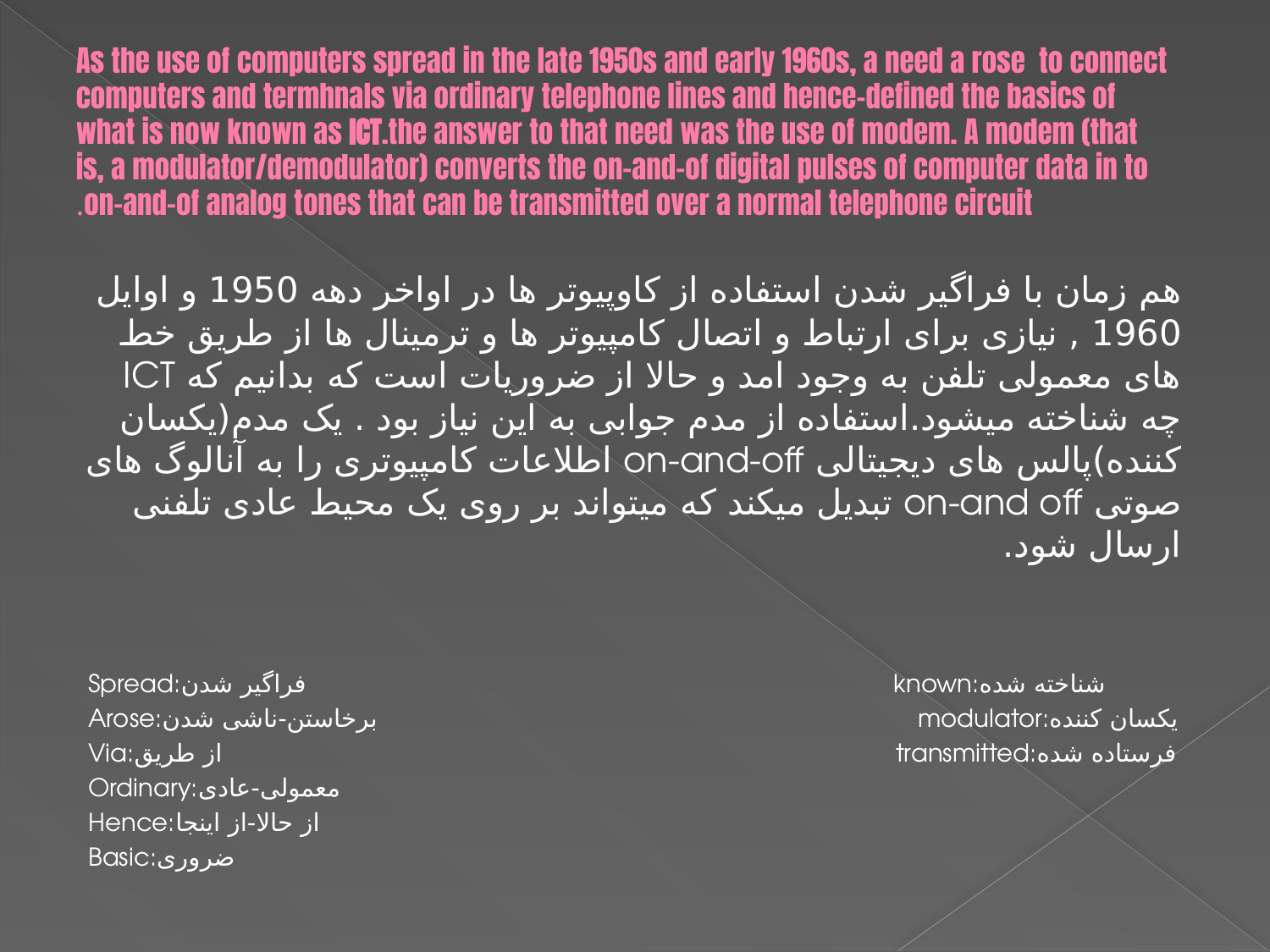

# As the use of computers spread in the late 1950s and early 1960s, a need a rose  to connect computers and termhnals via ordinary telephone lines and hence-defined the basics of what is now known as ICT.the answer to that need was the use of modem. A modem (that is, a modulator/demodulator) converts the on-and-of digital pulses of computer data in to on-and-of analog tones that can be transmitted over a normal telephone circuit.
هم زمان با فراگیر شدن استفاده از کاوپیوتر ها در اواخر دهه 1950 و اوایل 1960 , نیازی برای ارتباط و اتصال کامپیوتر ها و ترمینال ها از طریق خط های معمولی تلفن به وجود امد و حالا از ضروریات است که بدانیم که ICT چه شناخته میشود.استفاده از مدم جوابی به این نیاز بود . یک مدم(یکسان کننده)پالس های دیجیتالی on-and-off اطلاعات کامپیوتری را به آنالوگ های صوتی on-and off تبدیل میکند که میتواند بر روی یک محیط عادی تلفنی ارسال شود.

Spread:فراگیر شدن                                                                           known:شناخته شده
Arose:برخاستن-ناشی شدن                                                                     modulator:یکسان کننده
Via:از طریق                                                                                      transmitted:فرستاده شده
Ordinary:معمولی-عادی
Hence:از حالا-از اینجا
Basic:ضروری